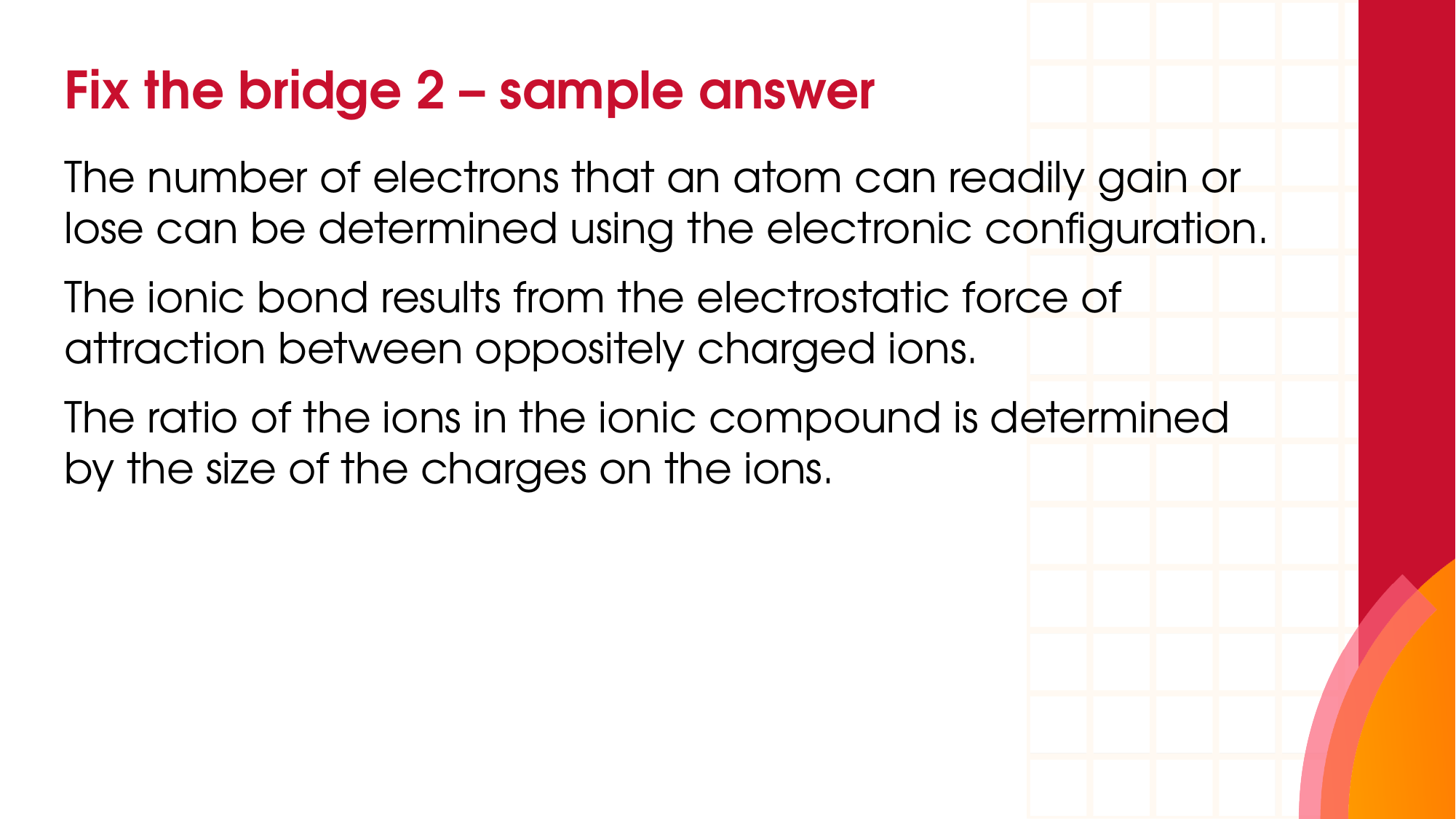

# Fix the bridge 2 – sample answer

The number of electrons that an atom can readily gain or lose can be determined using the electronic configuration.
The ionic bond results from the electrostatic force of attraction between oppositely charged ions.
The ratio of the ions in the ionic compound is determined by the size of the charges on the ions.